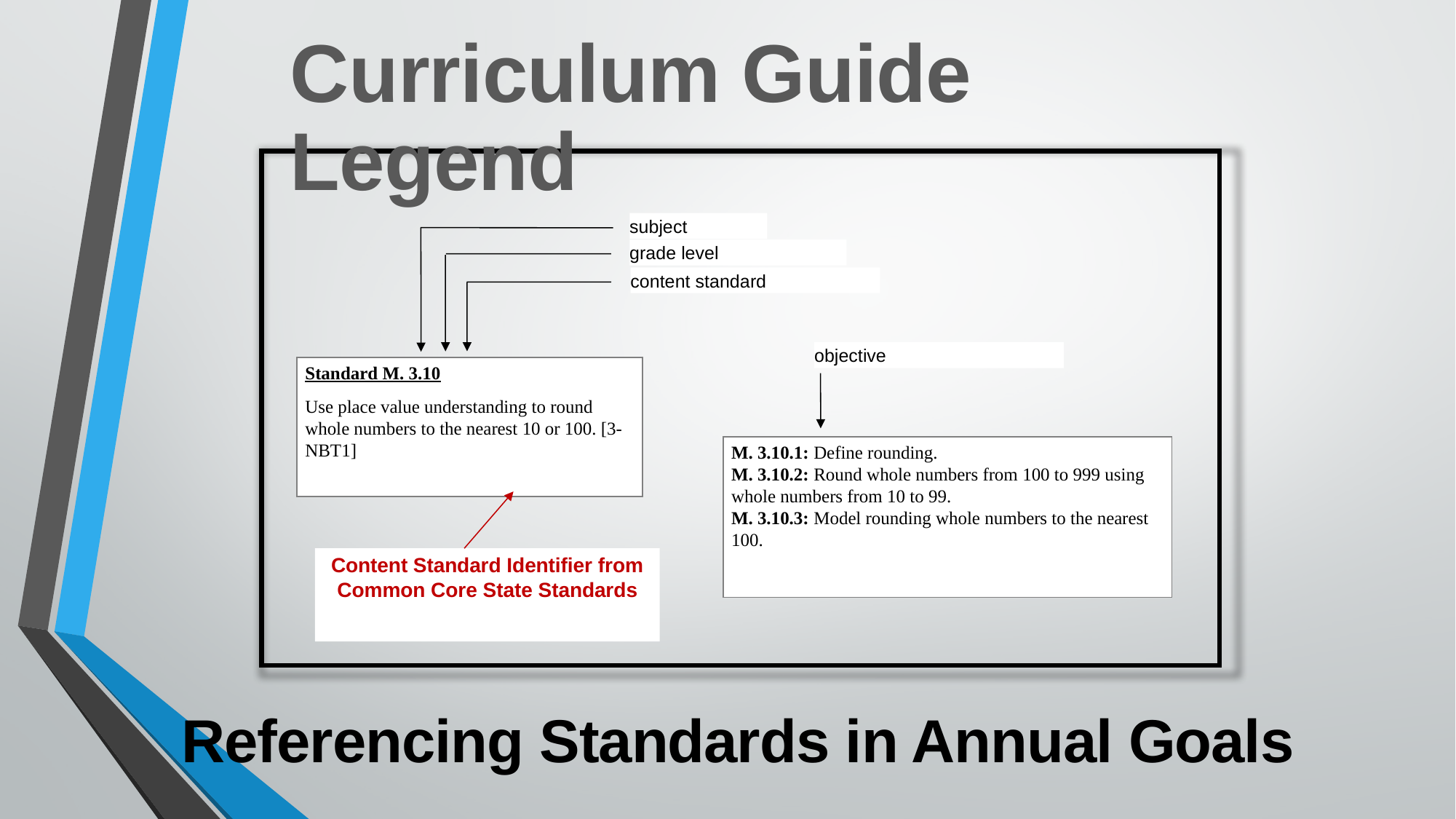

Curriculum Guide Legend

subject
grade level
content standard
objective
Standard M. 3.10
Use place value understanding to round whole numbers to the nearest 10 or 100. [3-NBT1]

M. 3.10.1: Define rounding.
M. 3.10.2: Round whole numbers from 100 to 999 using whole numbers from 10 to 99.
M. 3.10.3: Model rounding whole numbers to the nearest 100.
Content Standard Identifier from Common Core State Standards
Referencing Standards in Annual Goals